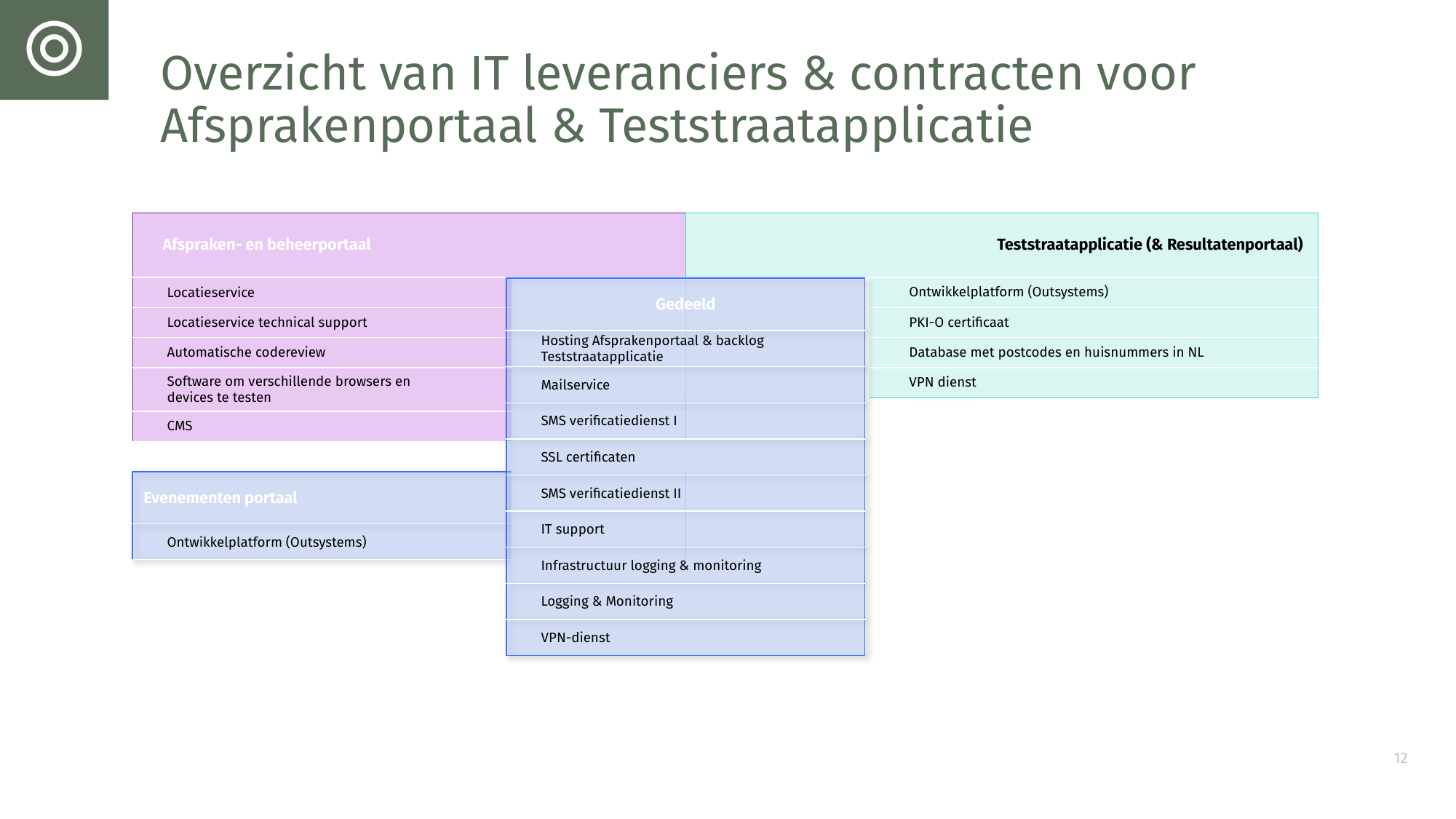

# Overzicht van IT leveranciers & contracten voor Afsprakenportaal & Teststraatapplicatie
| Afspraken- en beheerportaal |
| --- |
| Locatieservice |
| Locatieservice technical support |
| Automatische codereview |
| Software om verschillende browsers en  devices te testen |
| CMS |
| Teststraatapplicatie (& Resultatenportaal) |
| --- |
| Ontwikkelplatform (Outsystems) |
| PKI-O certificaat |
| Database met postcodes en huisnummers in NL |
| VPN dienst |
| Gedeeld |
| --- |
| Hosting Afsprakenportaal & backlog Teststraatapplicatie |
| Mailservice |
| SMS verificatiedienst I |
| SSL certificaten |
| SMS verificatiedienst II |
| IT support |
| Infrastructuur logging & monitoring |
| Logging & Monitoring |
| VPN-dienst |

| Evenementen portaal |
| --- |
| Ontwikkelplatform (Outsystems) |
12